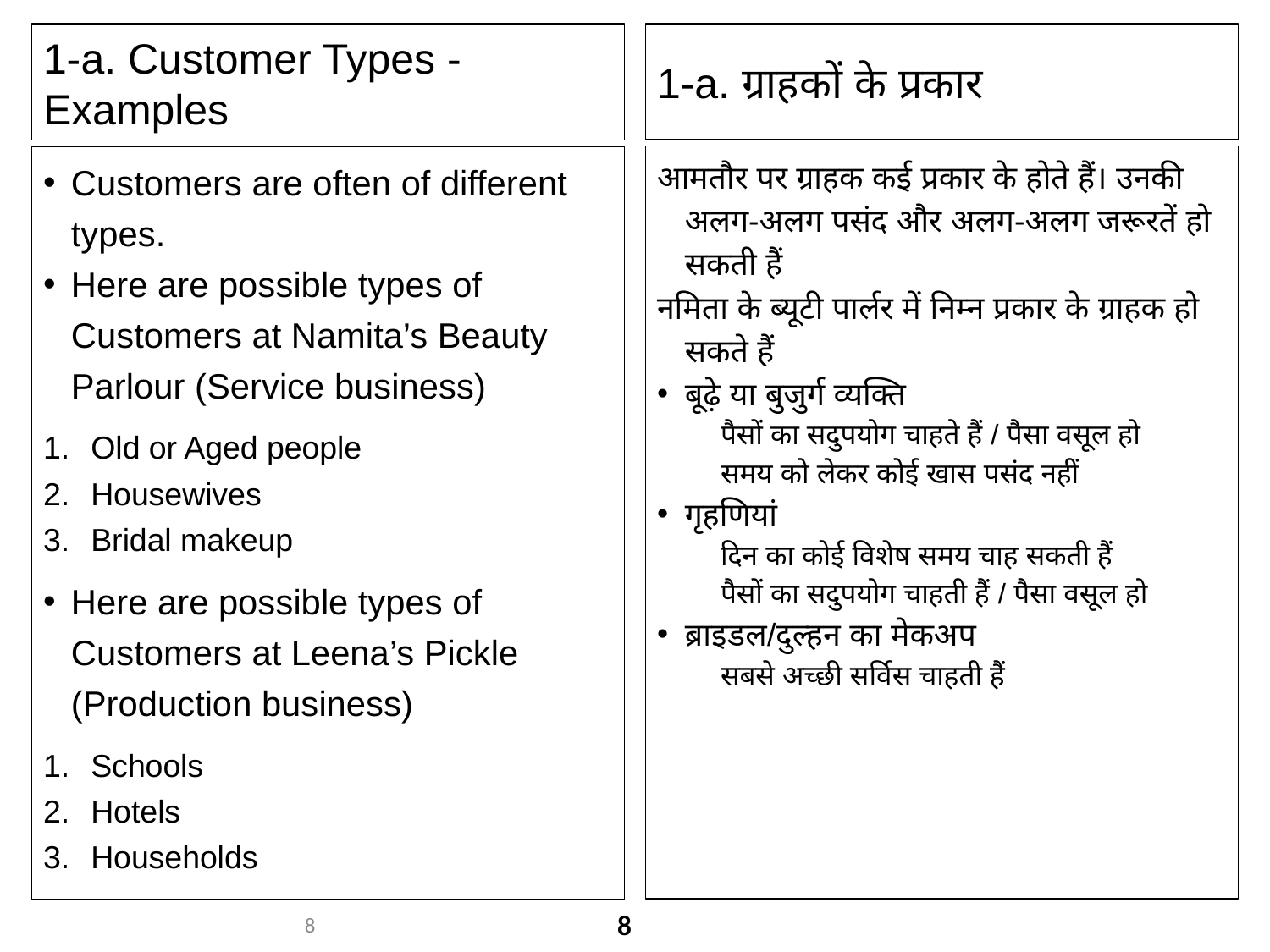

1-a. ग्राहकों के प्रकार
1-a. Customer Types - Examples
आमतौर पर ग्राहक कई प्रकार के होते हैं। उनकी अलग-अलग पसंद और अलग-अलग जरूरतें हो सकती हैं
नमिता के ब्यूटी पार्लर में निम्न प्रकार के ग्राहक हो सकते हैं
बूढ़े या बुजुर्ग व्यक्ति‍
पैसों का सदुपयोग चाहते हैं / पैसा वसूल हो
समय को लेकर कोई खास पसंद नहीं
गृहणि‍यां
दिन का कोई विशेष समय चाह सकती हैं
पैसों का सदुपयोग चाहती हैं / पैसा वसूल हो
ब्राइडल/दुल्हन का मेकअप
सबसे अच्छी सर्विस चाहती हैं
Customers are often of different types.
Here are possible types of Customers at Namita’s Beauty Parlour (Service business)
Old or Aged people
Housewives
Bridal makeup
Here are possible types of Customers at Leena’s Pickle (Production business)
Schools
Hotels
Households

8
8